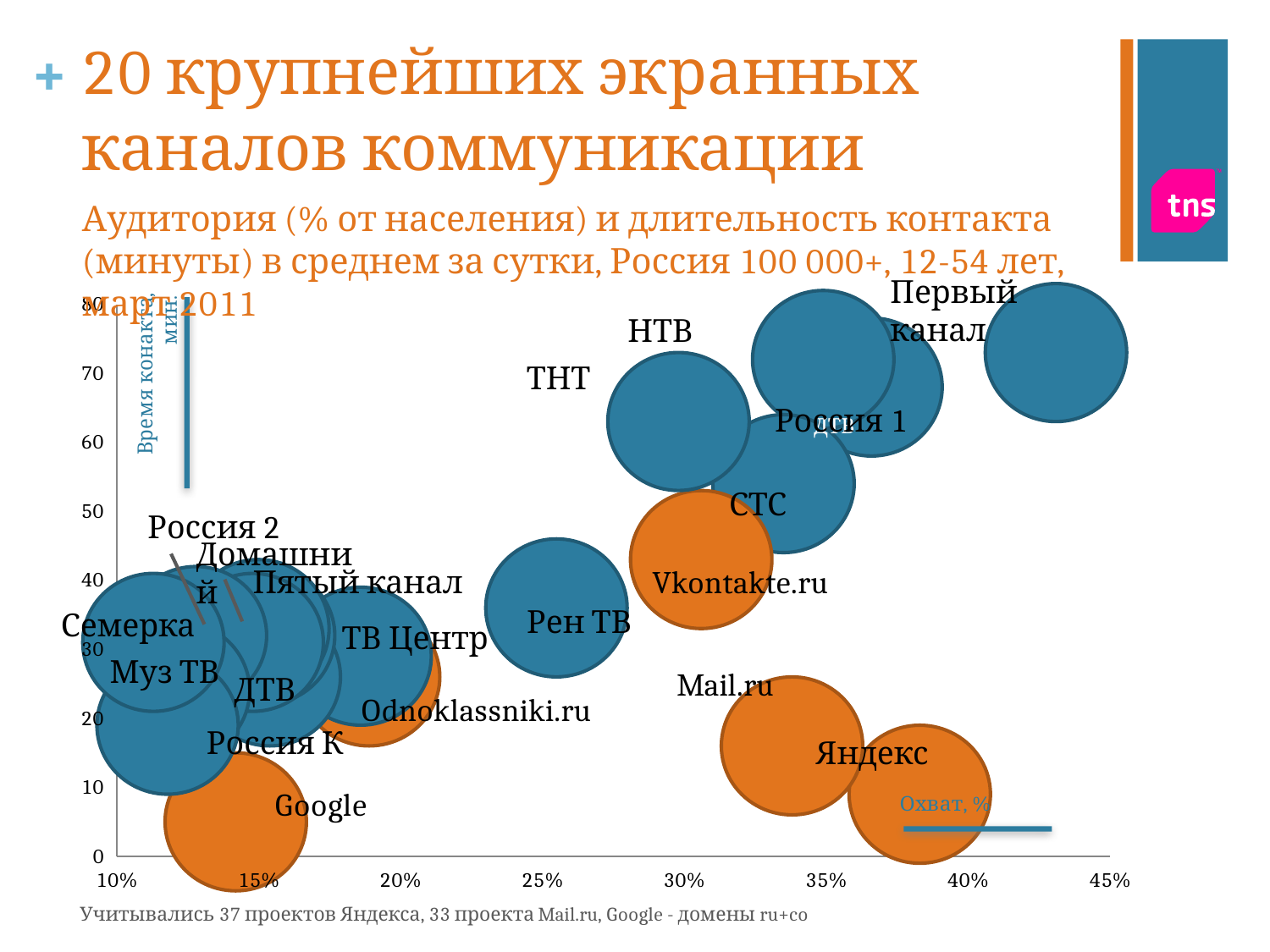

# 20 крупнейших экранных каналов коммуникации
Аудитория (% от населения) и длительность контакта (минуты) в среднем за сутки, Россия 100 000+, 12-54 лет, март 2011
Первый канал

### Chart

| Category |  |
|---|---|
НТВ
ТНТ
Россия 1
ДТВ
СТС
Россия 2
Домашний
Пятый канал
Vkontakte.ru
Рен ТВ
Семерка
 ТВ Центр
Муз ТВ
Mail.ru
ДТВ
Odnoklassniki.ru
Россия К
Яндекс
Google
Учитывались 37 проектов Яндекса, 33 проекта Mail.ru, Google - домены ru+co